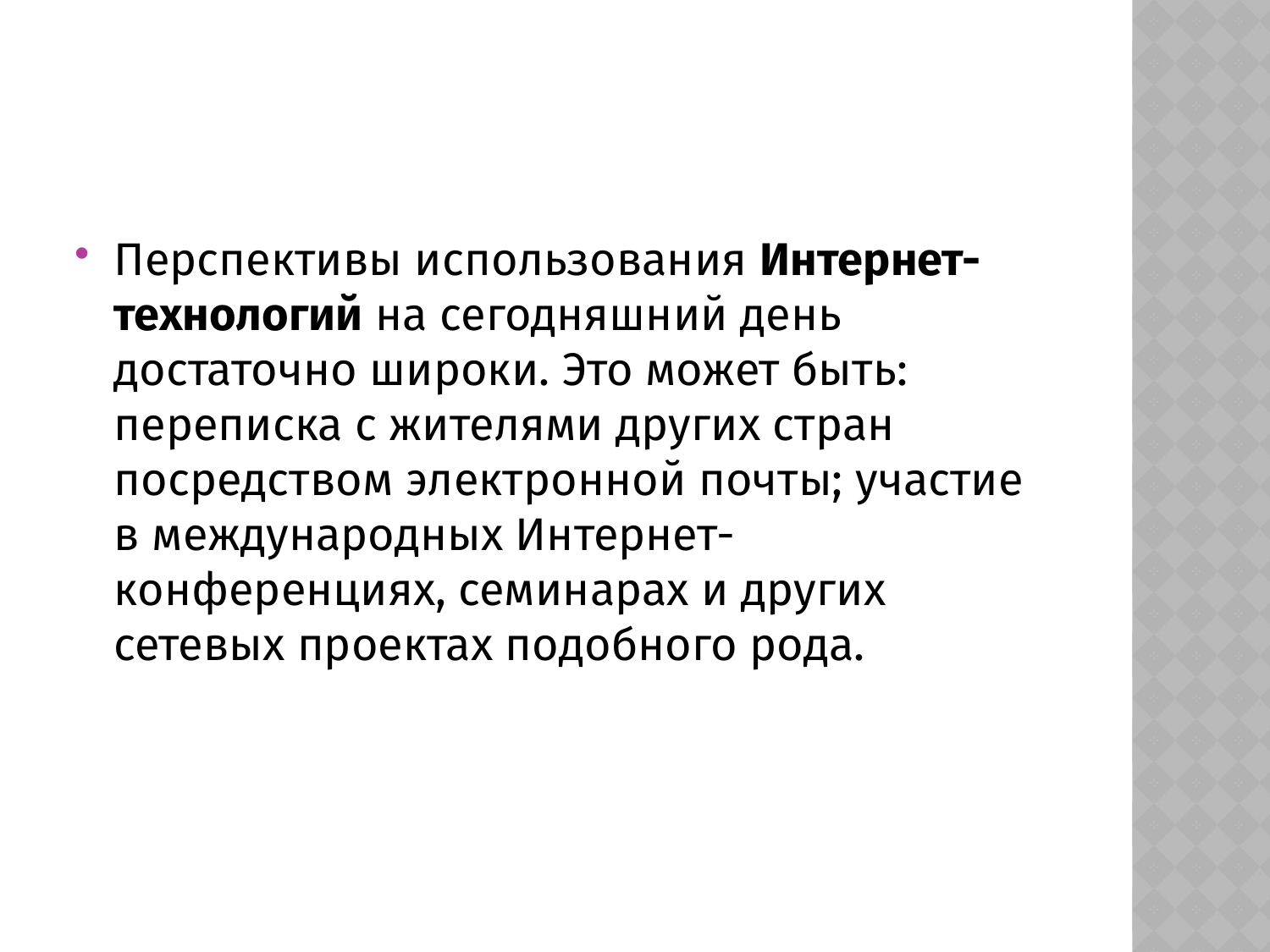

#
Перспективы использования Интернет-технологий на сегодняшний день достаточно широки. Это может быть: переписка с жителями других стран посредством электронной почты; участие в международных Интернет-конференциях, семинарах и других сетевых проектах подобного рода.